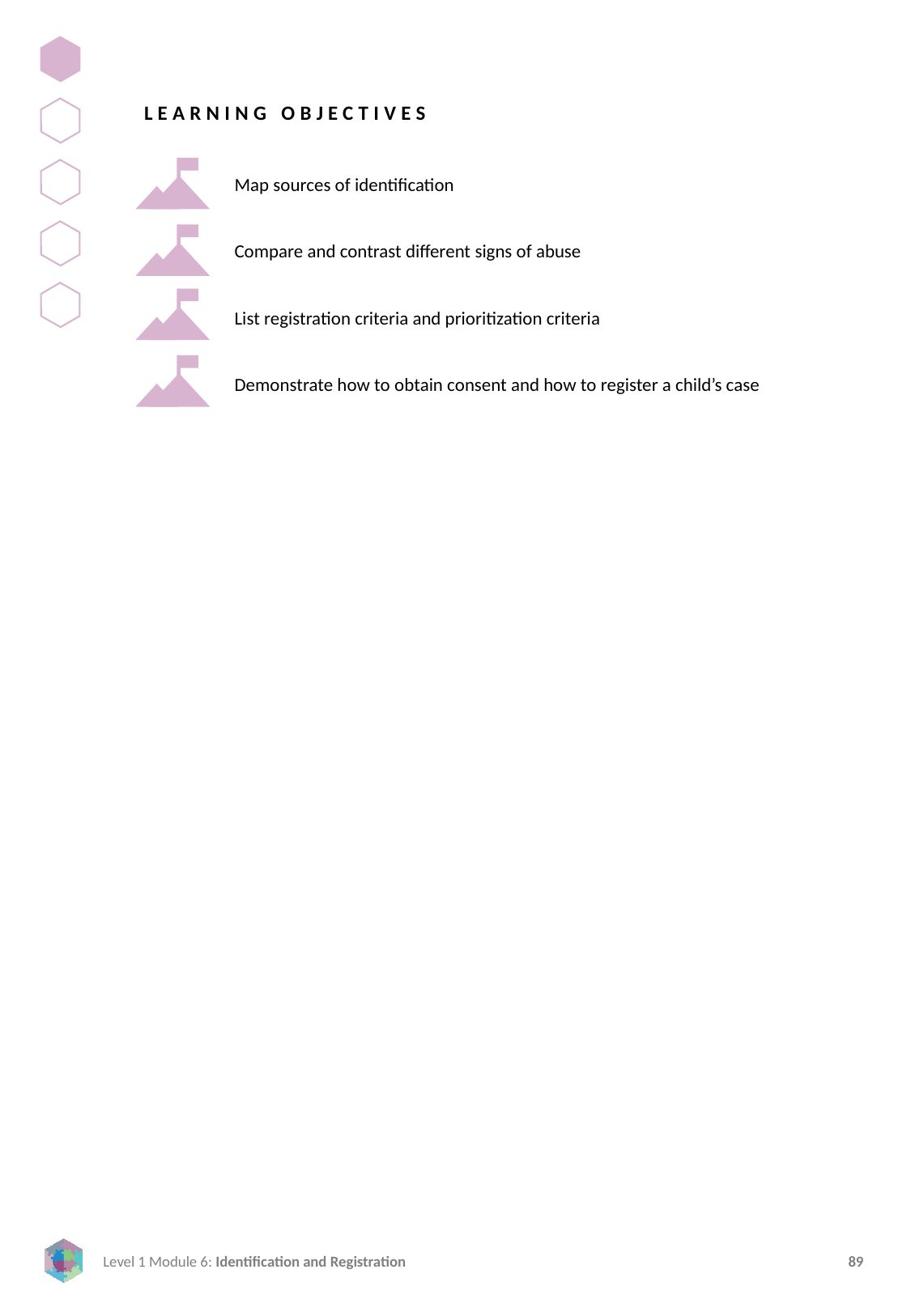

LEARNING OBJECTIVES

Map sources of identification

Compare and contrast different signs of abuse

List registration criteria and prioritization criteria

Demonstrate how to obtain consent and how to register a child’s case